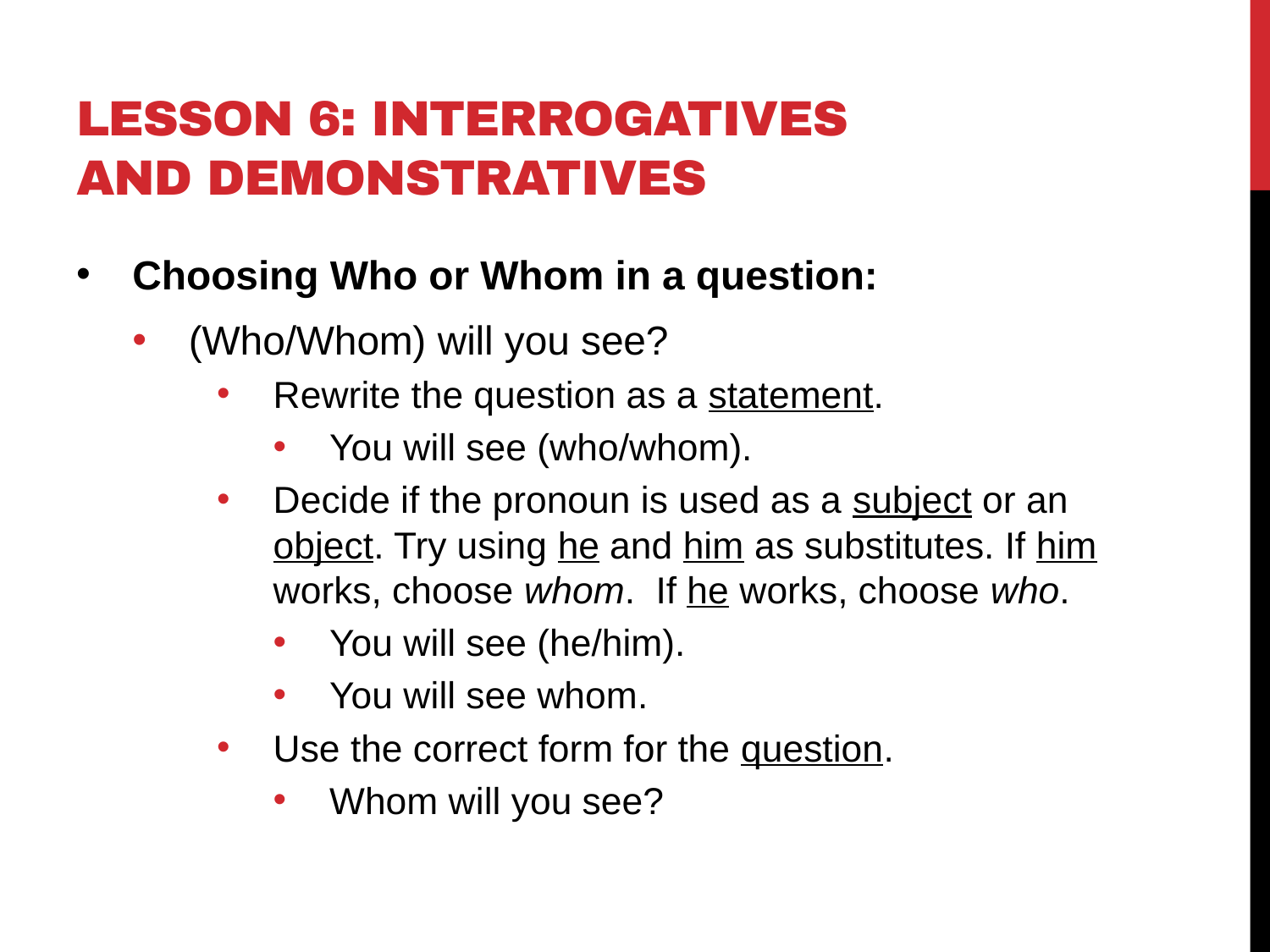

# Lesson 6: Interrogatives and Demonstratives
Choosing Who or Whom in a question:
(Who/Whom) will you see?
Rewrite the question as a statement.
You will see (who/whom).
Decide if the pronoun is used as a subject or an object. Try using he and him as substitutes. If him works, choose whom.  If he works, choose who.
You will see (he/him).
You will see whom.
Use the correct form for the question.
Whom will you see?